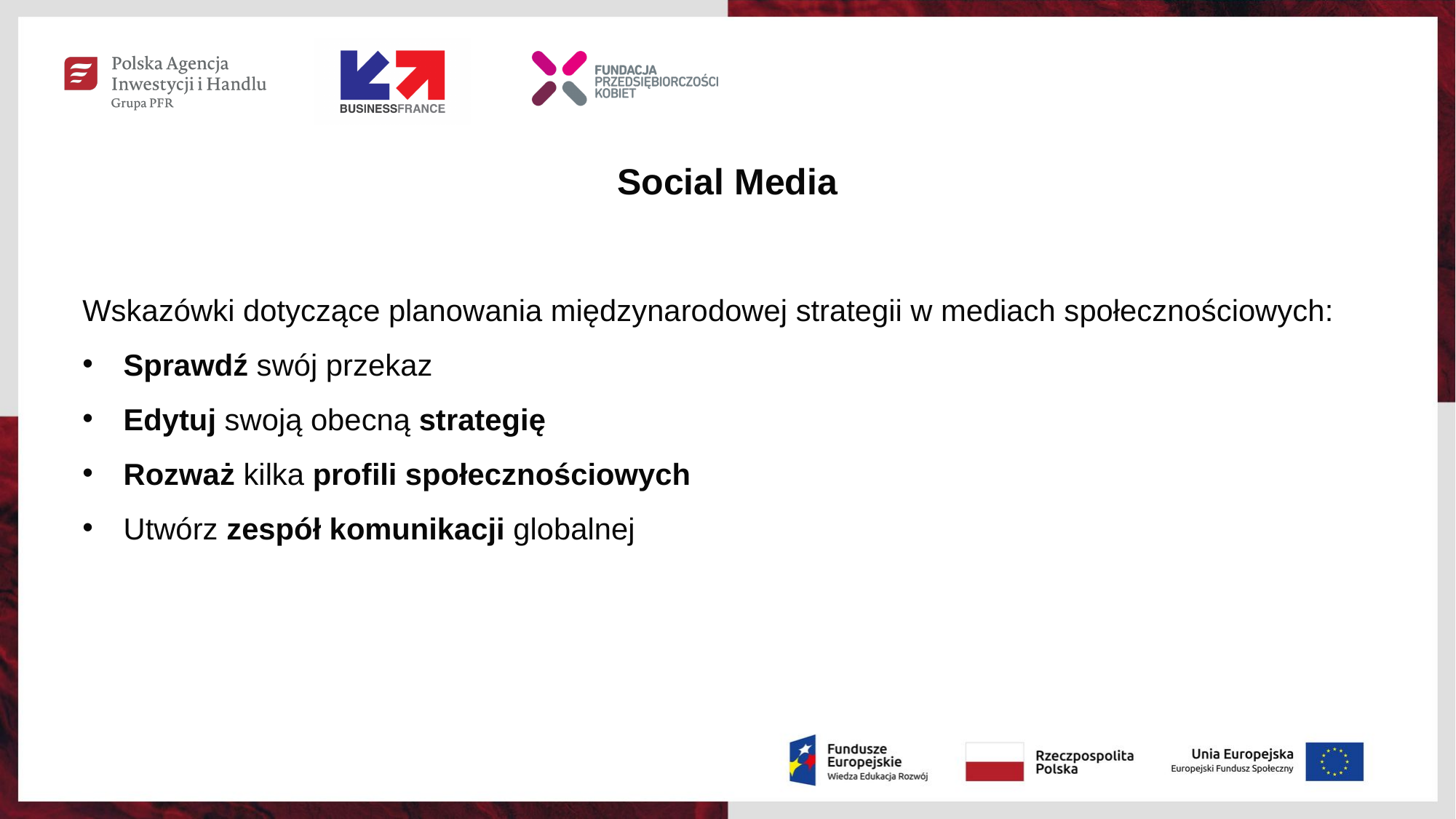

Social Media
Wskazówki dotyczące planowania międzynarodowej strategii w mediach społecznościowych:
Sprawdź swój przekaz
Edytuj swoją obecną strategię
Rozważ kilka profili społecznościowych
Utwórz zespół komunikacji globalnej